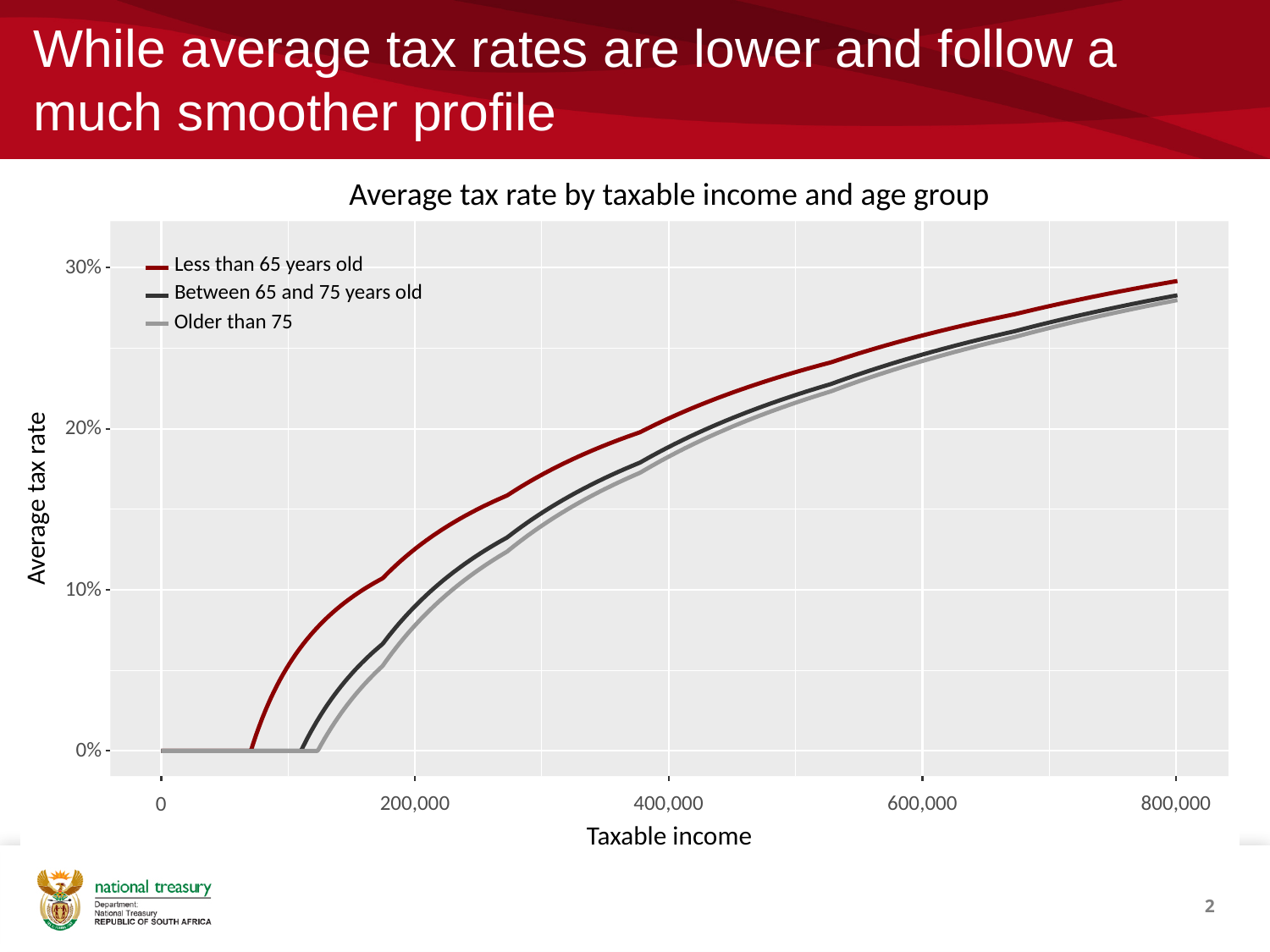

# While average tax rates are lower and follow a much smoother profile

Average tax rate by taxable income and age group

Less than 65 years old
30%

Between 65 and 75 years old

Older than 75

20%

Average tax rate

10%

0%

200,000
400,000
600,000
800,000
0
Taxable income
2